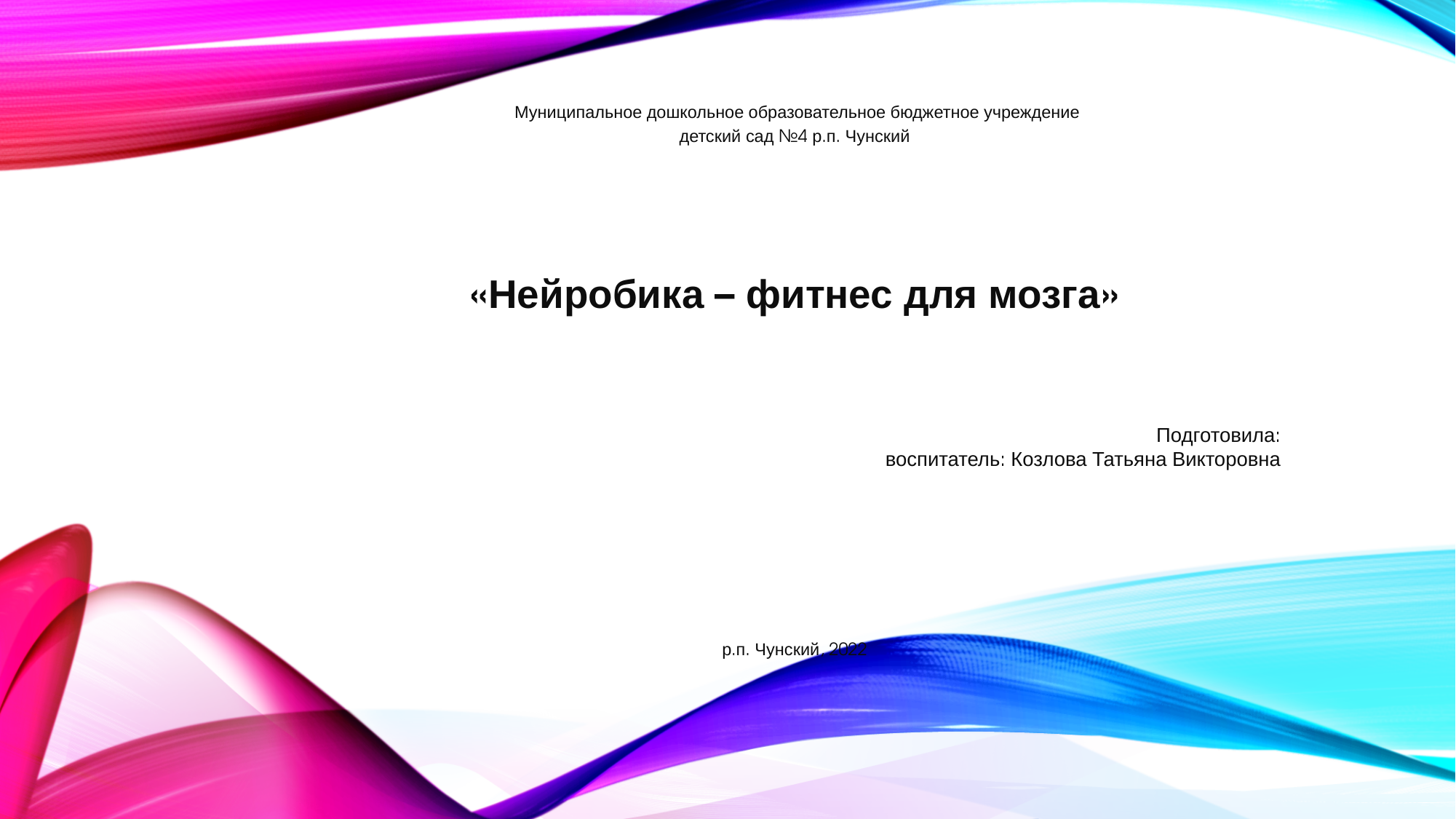

Муниципальное дошкольное образовательное бюджетное учреждение
детский сад №4 р.п. Чунский

«Нейробика – фитнес для мозга»

Подготовила:
воспитатель: Козлова Татьяна Викторовна

р.п. Чунский, 2022

#